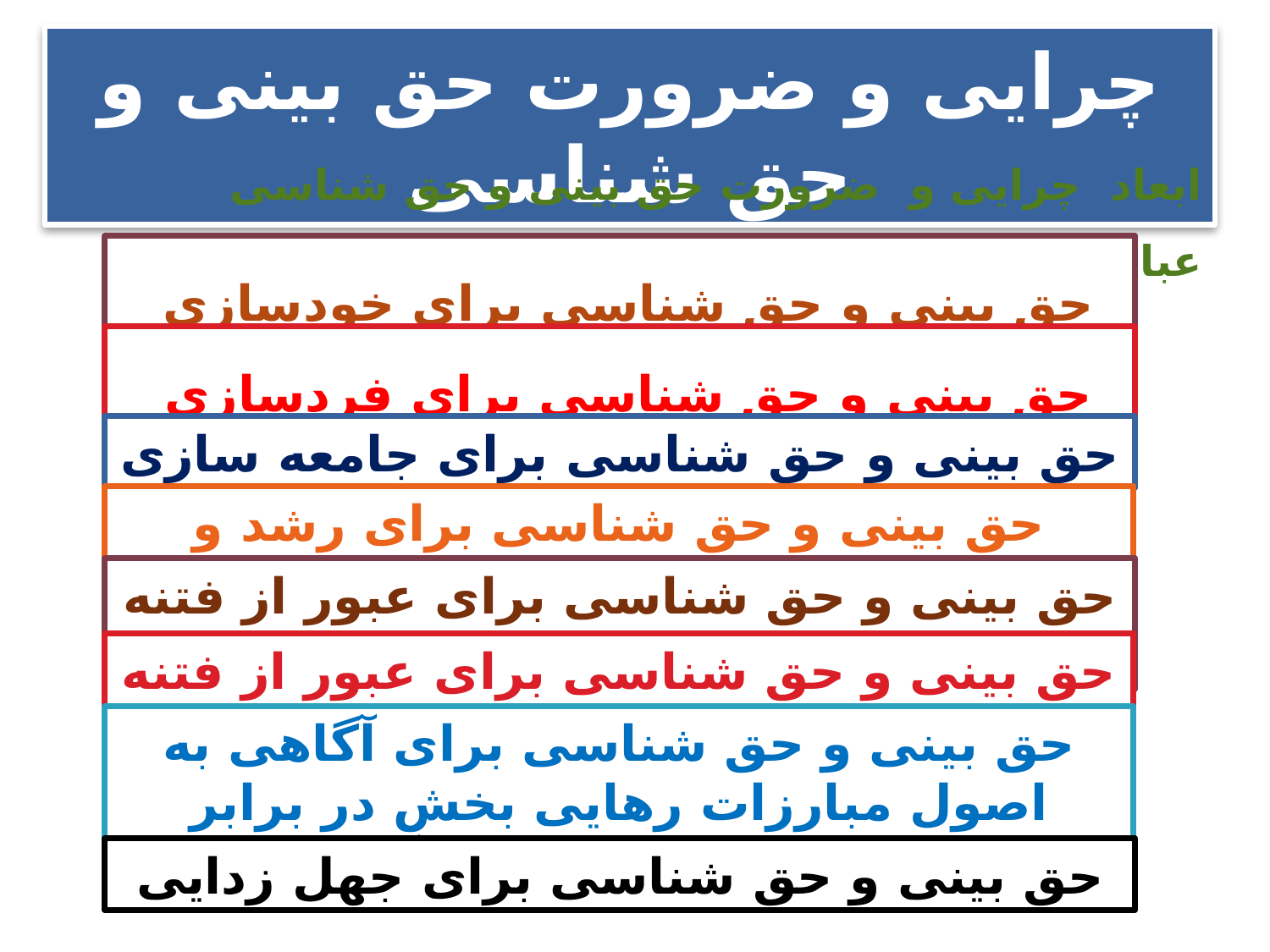

چرایی و ضرورت حق بینی و حق شناسی
ابعاد  چرایی و  ضرورت حق بینی و حق شناسی  عبارتند از:
حق بینی و حق شناسی براى خودسازى
حق بینی و حق شناسی براى فردسازى
حق بینی و حق شناسی براى جامعه سازی
حق بینی و حق شناسی براى رشد و سعادت معنوى
حق بینی و حق شناسی براى عبور از فتنه ها
حق بینی و حق شناسی براى عبور از فتنه ها
حق بینی و حق شناسی براى آگاهى به اصول مبارزات رهايى بخش در برابر حكومت هاى سلطه گر
حق بینی و حق شناسی براى جهل زدايى